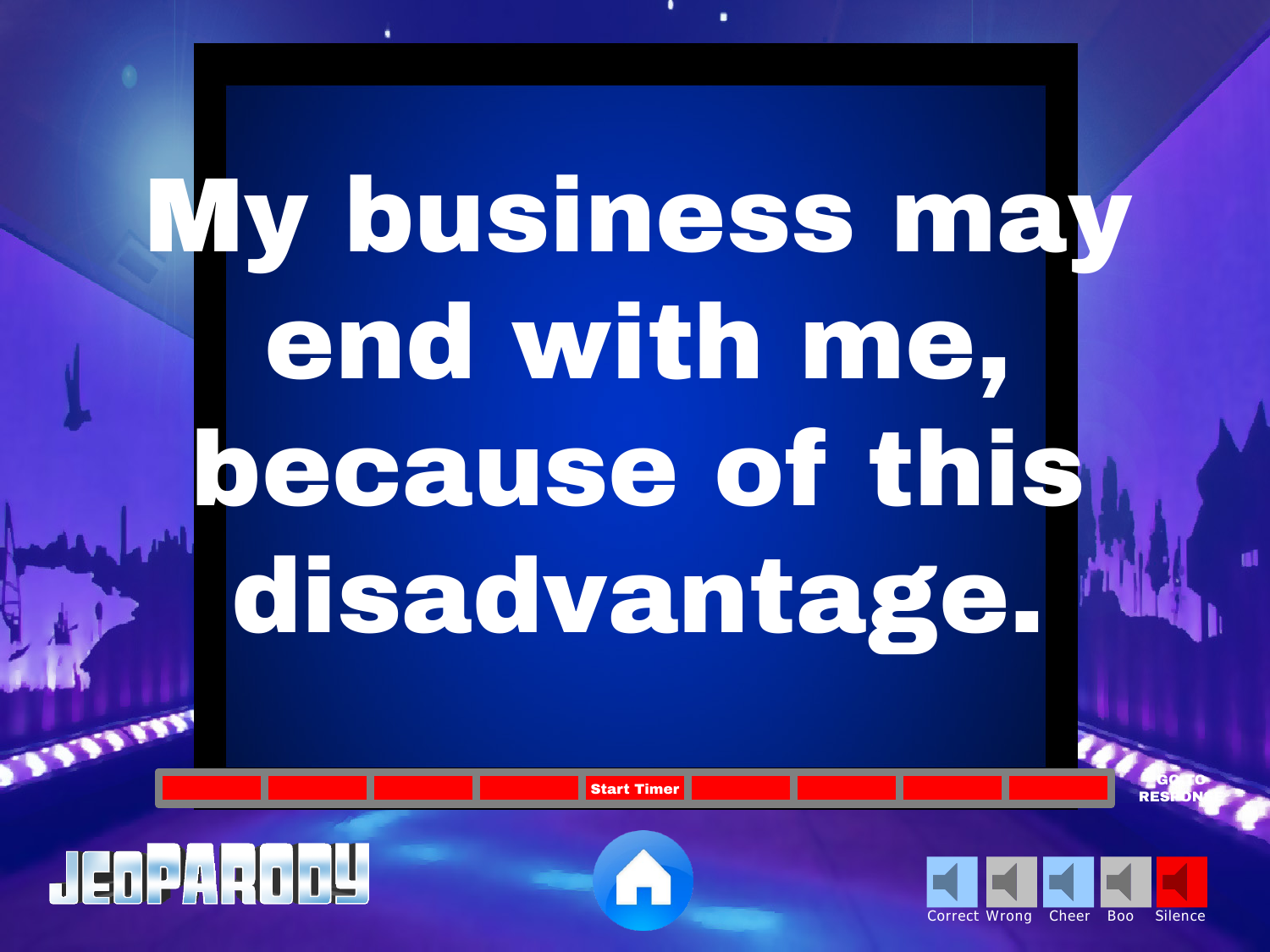

My business may end with me, because of this disadvantage.